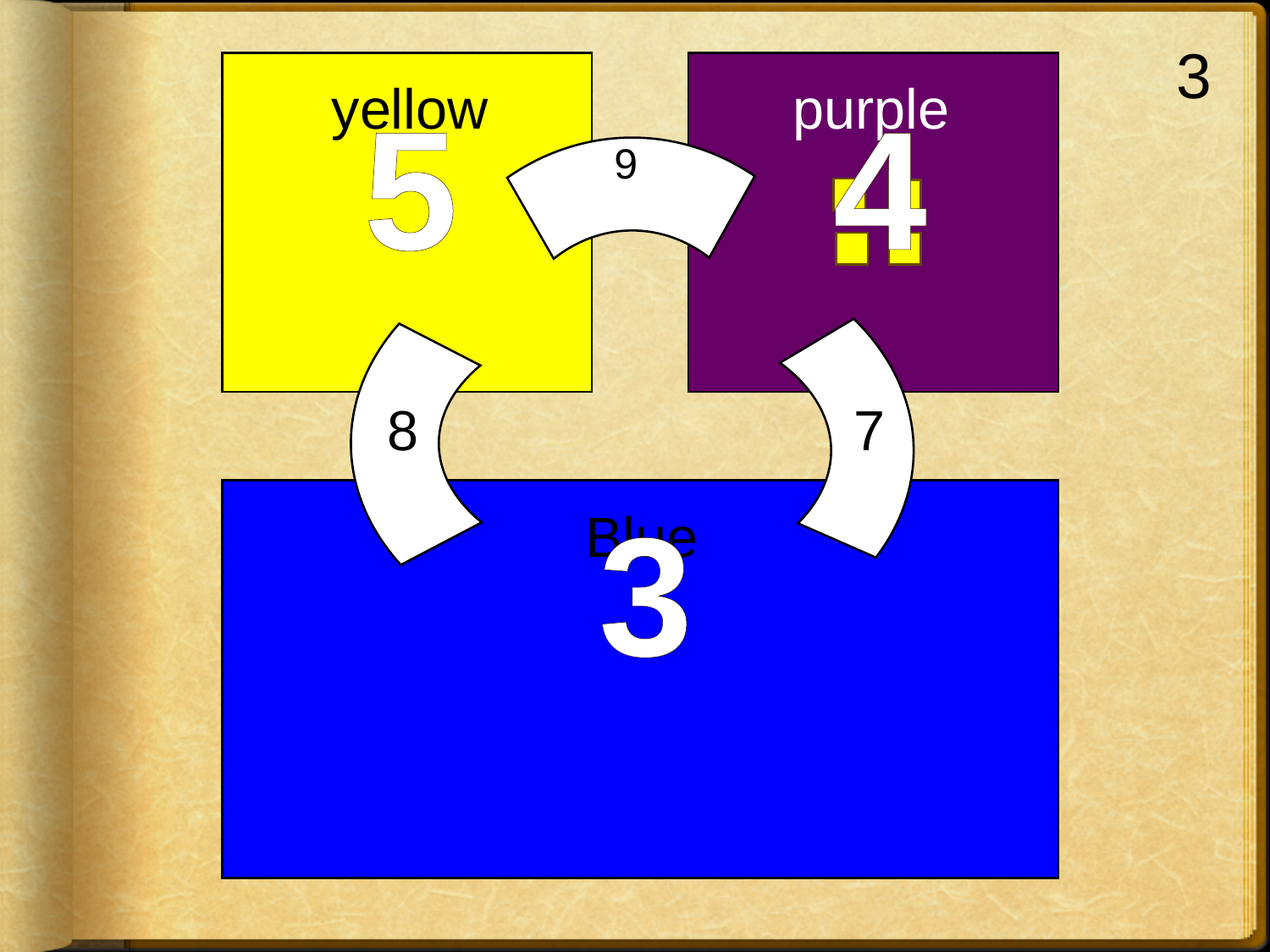

3

yellow
purple
9

  8

    7

Blue
5        4

3